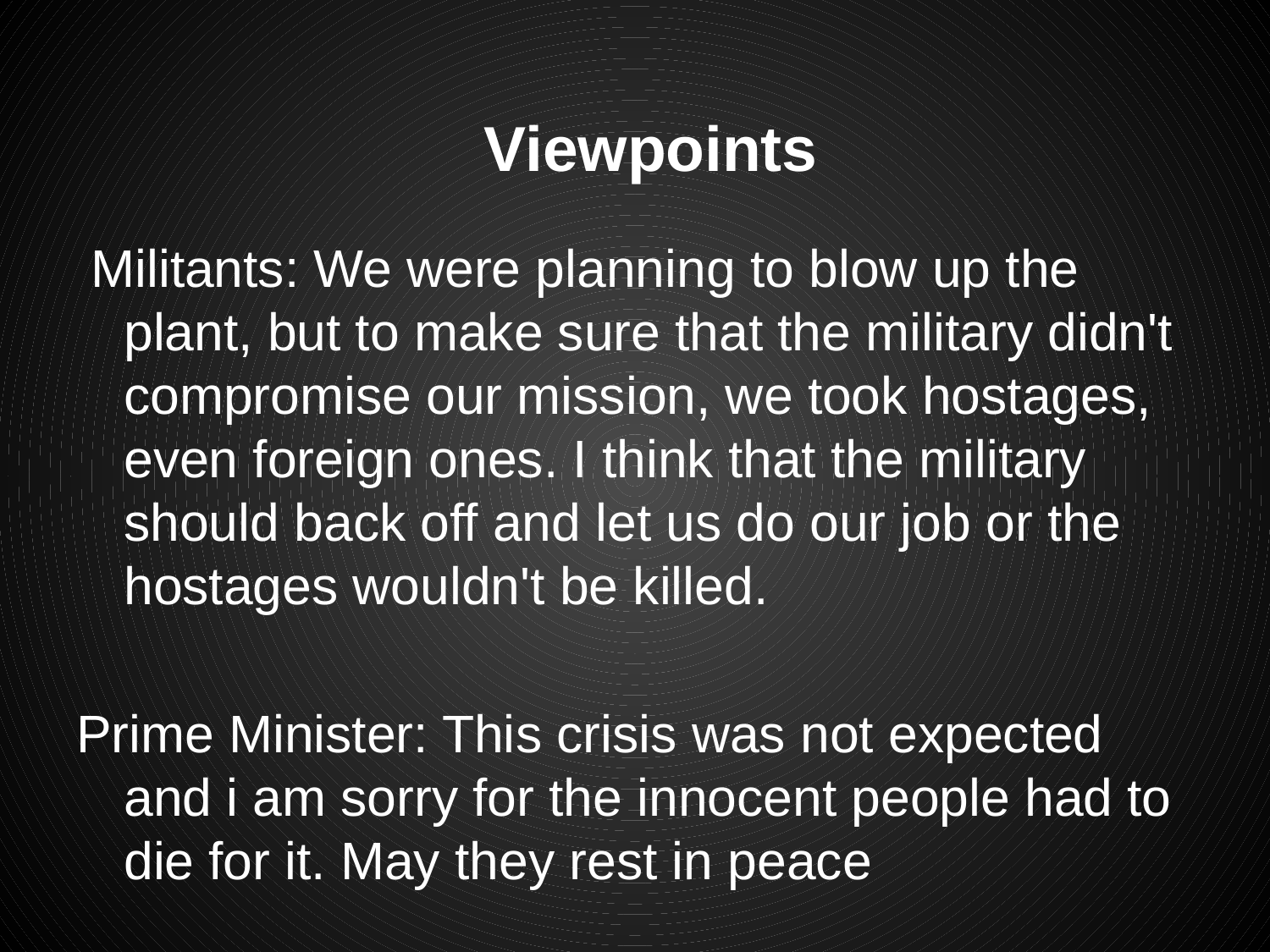

# Viewpoints
 Militants: We were planning to blow up the plant, but to make sure that the military didn't compromise our mission, we took hostages, even foreign ones. I think that the military should back off and let us do our job or the hostages wouldn't be killed.

Prime Minister: This crisis was not expected and i am sorry for the innocent people had to die for it. May they rest in peace